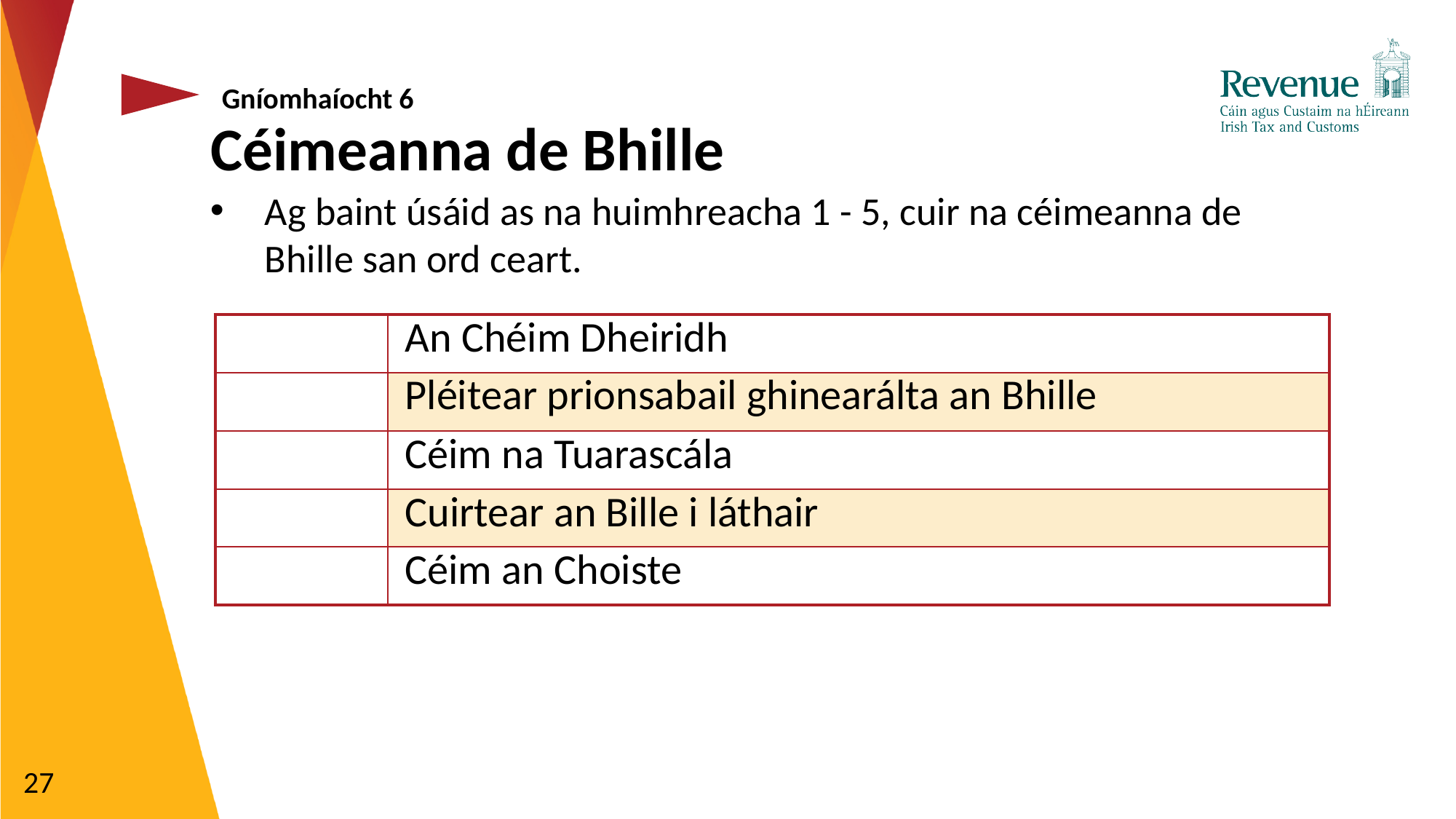

# Céimeanna de Bhille 3
Gníomhaíocht 6
Céimeanna de Bhille
Ag baint úsáid as na huimhreacha 1 - 5, cuir na céimeanna de Bhille san ord ceart.
|  | An Chéim Dheiridh |
| --- | --- |
|  | Pléitear prionsabail ghinearálta an Bhille |
|  | Céim na Tuarascála |
|  | Cuirtear an Bille i láthair |
|  | Céim an Choiste |
27